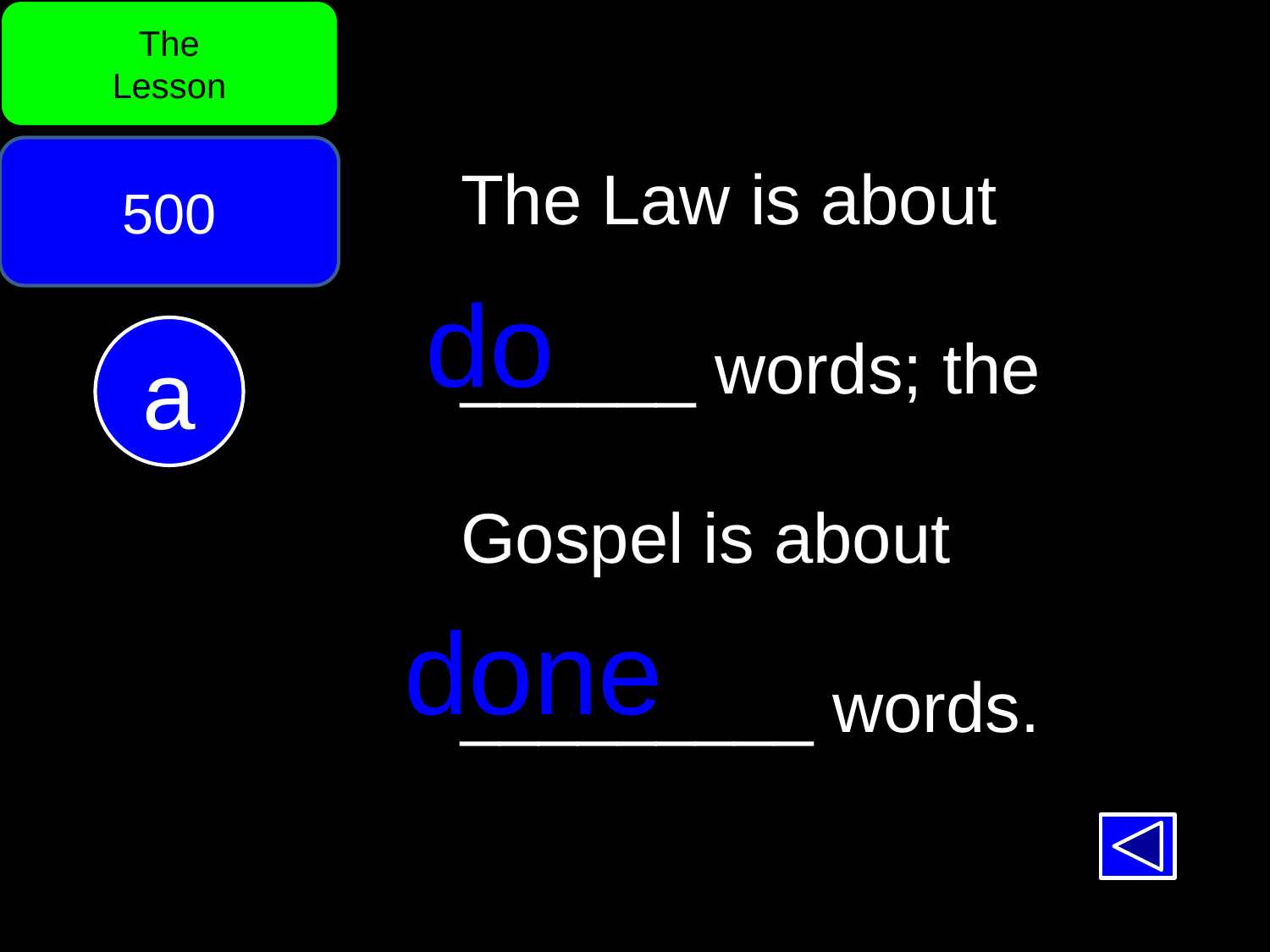

The
Lesson
500
The Law is about

______ words; the

Gospel is about

_________ words.

do
a
done